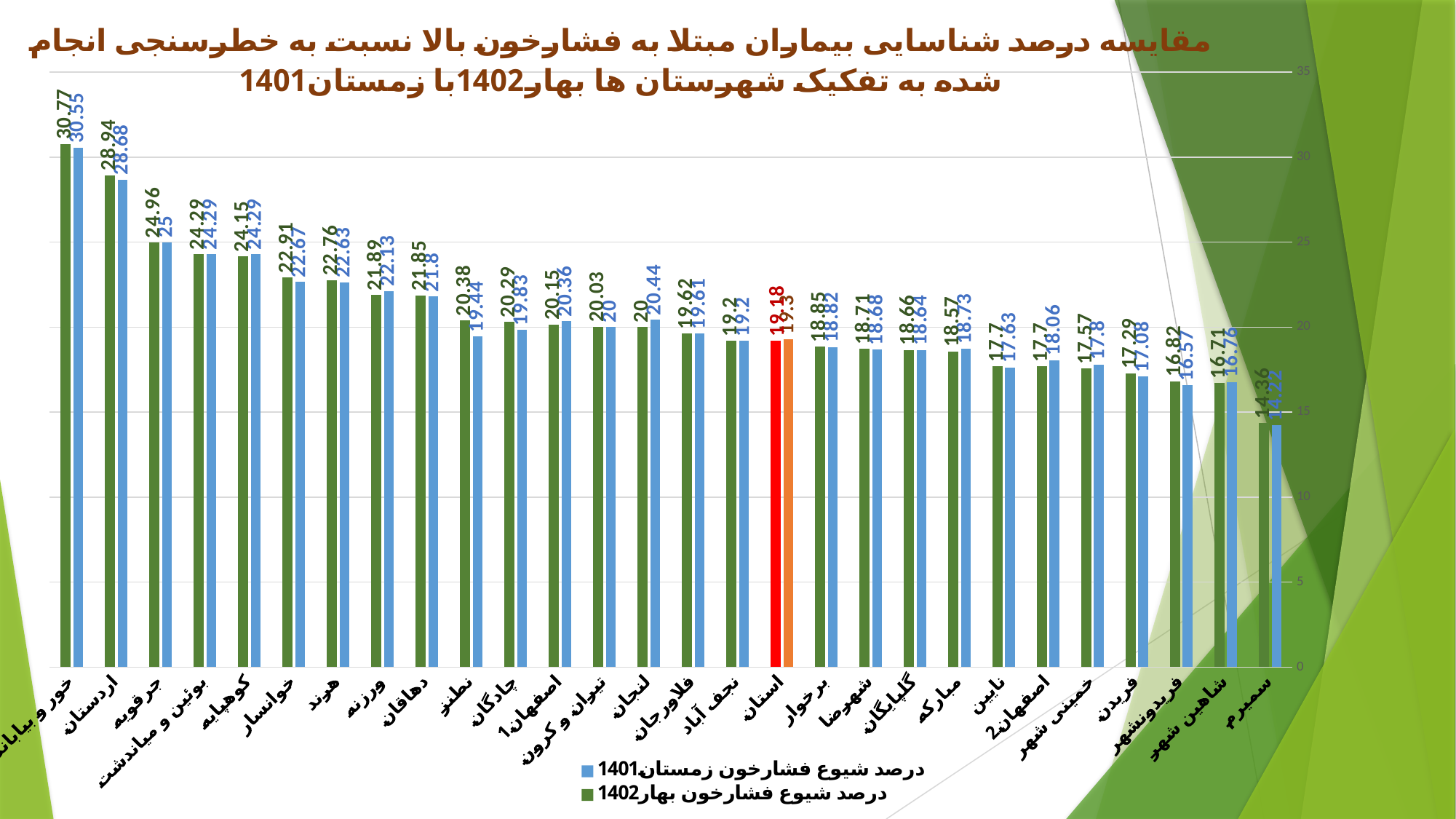

### Chart: مقایسه درصد شناسایی بیماران مبتلا به فشارخون بالا نسبت به خطرسنجی انجام شده به تفکیک شهرستان ها بهار1402با زمستان1401

| Category | درصد شیوع فشارخون زمستان1401 | درصد شیوع فشارخون بهار1402 |
|---|---|---|
| سمیرم | 14.22 | 14.36 |
| شاهین شهر | 16.76 | 16.71 |
| فریدونشهر | 16.57 | 16.82 |
| فریدن | 17.08 | 17.29 |
| خمینی شهر | 17.8 | 17.57 |
| اصفهان2 | 18.06 | 17.7 |
| نایین | 17.63 | 17.7 |
| مبارکه | 18.73 | 18.57 |
| گلپایگان | 18.64 | 18.66 |
| شهرضا | 18.68 | 18.71 |
| برخوار | 18.82 | 18.85 |
| استان | 19.3 | 19.18 |
| نجف آباد | 19.2 | 19.2 |
| فلاورجان | 19.61 | 19.62 |
| لنجان | 20.44 | 20.0 |
| تیران و کرون | 20.0 | 20.03 |
| اصفهان1 | 20.36 | 20.15 |
| چادگان | 19.83 | 20.29 |
| نطنز | 19.44 | 20.38 |
| دهاقان | 21.8 | 21.85 |
| ورزنه | 22.13 | 21.89 |
| هرند | 22.63 | 22.76 |
| خوانسار | 22.67 | 22.91 |
| کوهپایه | 24.29 | 24.15 |
| بوئین و میاندشت | 24.29 | 24.29 |
| جرقویه | 25.0 | 24.96 |
| اردستان | 28.68 | 28.94 |
| خور و بیابانک | 30.55 | 30.77 |